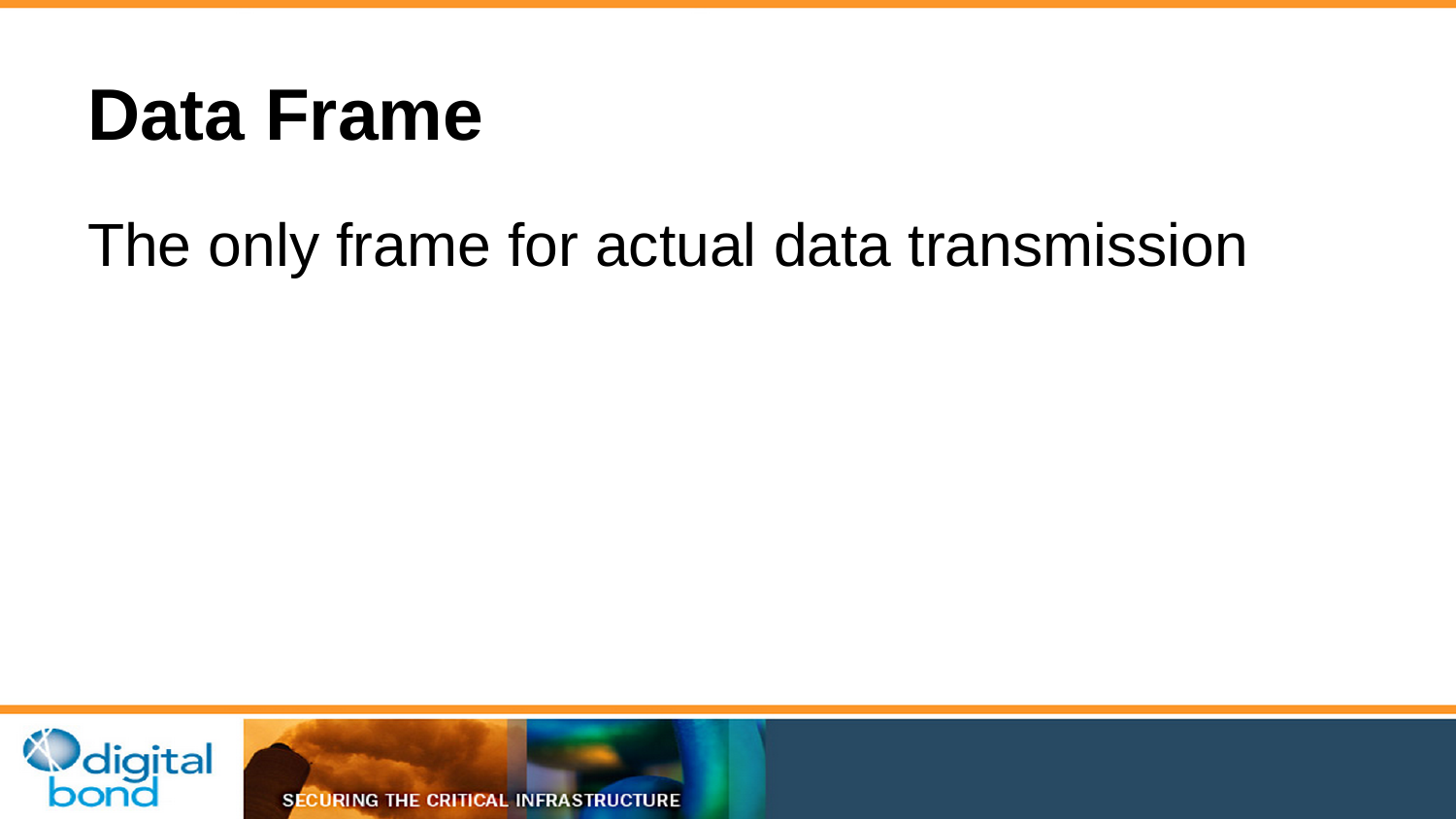

# Data Frame
The only frame for actual data transmission